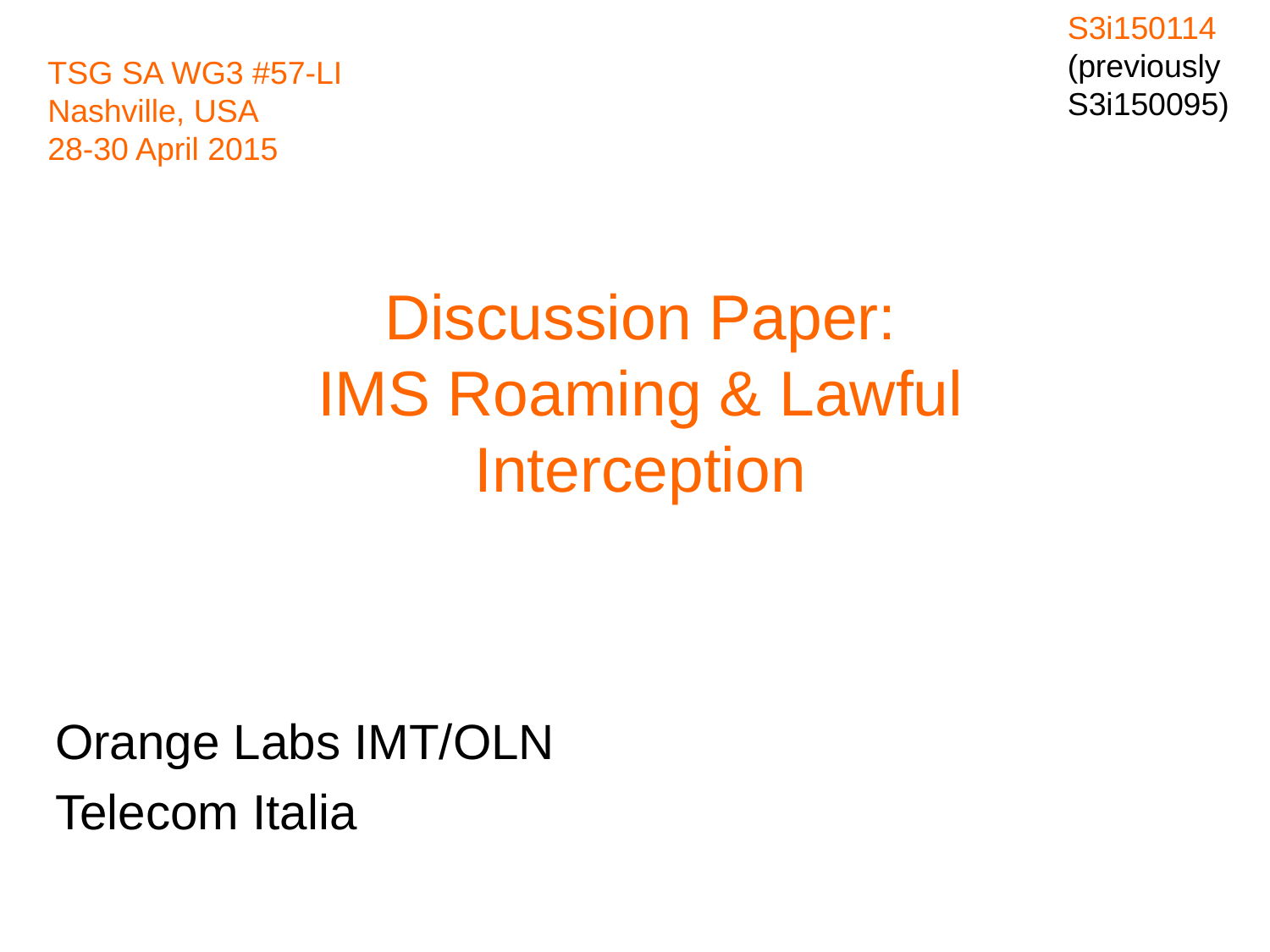

S3i150114
(previously
S3i150095)
TSG SA WG3 #57-LI
Nashville, USA
28-30 April 2015

# Discussion Paper: IMS Roaming & Lawful Interception
Orange Labs IMT/OLN
Telecom Italia